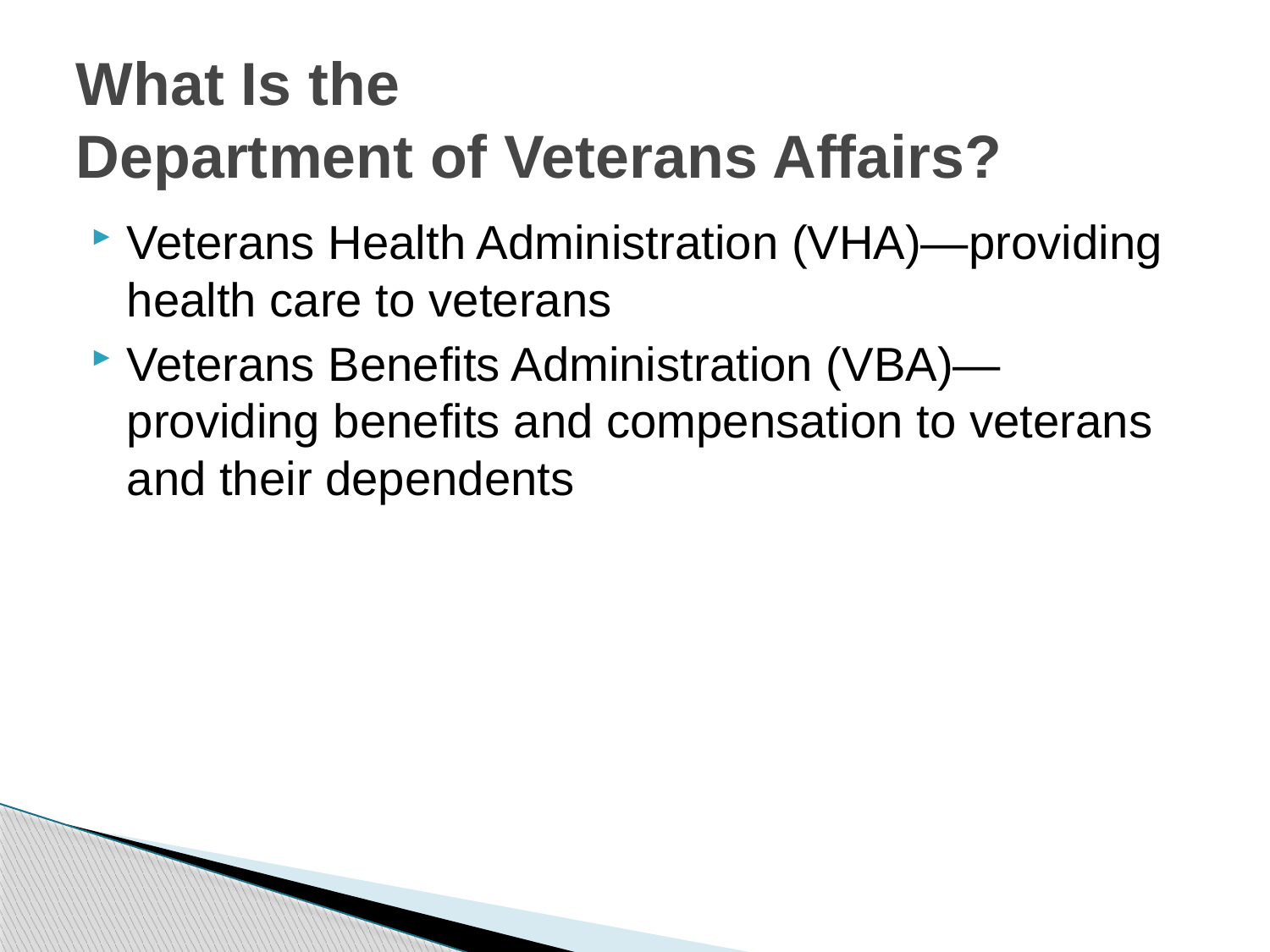

# What Is the Department of Veterans Affairs?
Veterans Health Administration (VHA)—providing health care to veterans
Veterans Benefits Administration (VBA)—providing benefits and compensation to veterans and their dependents